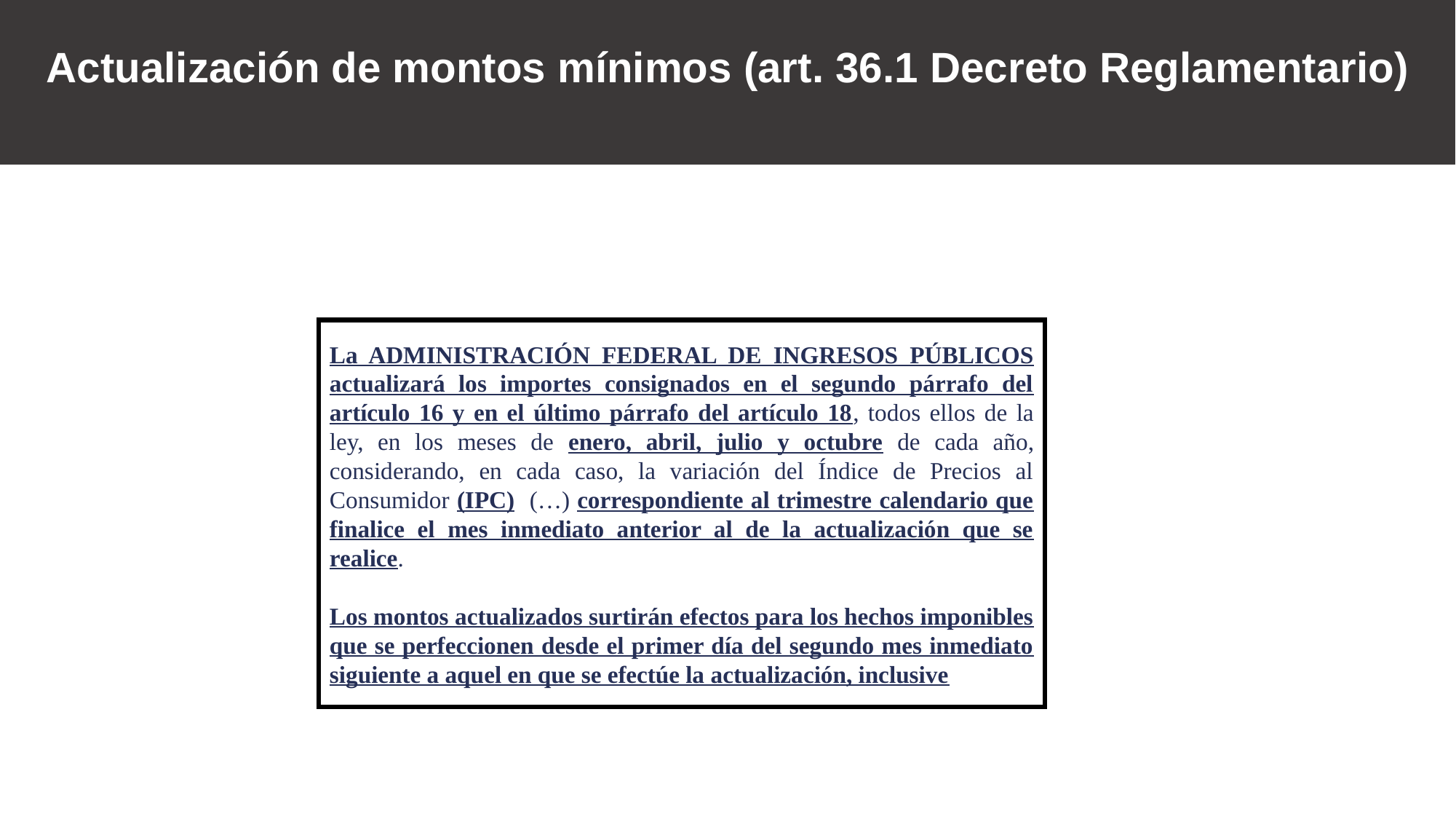

Actualización de montos mínimos (art. 36.1 Decreto Reglamentario)

La ADMINISTRACIÓN FEDERAL DE INGRESOS PÚBLICOS actualizará los importes consignados en el segundo párrafo del artículo 16 y en el último párrafo del artículo 18, todos ellos de la ley, en los meses de enero, abril, julio y octubre de cada año, considerando, en cada caso, la variación del Índice de Precios al Consumidor (IPC)  (…) correspondiente al trimestre calendario que finalice el mes inmediato anterior al de la actualización que se realice.

Los montos actualizados surtirán efectos para los hechos imponibles que se perfeccionen desde el primer día del segundo mes inmediato siguiente a aquel en que se efectúe la actualización, inclusive